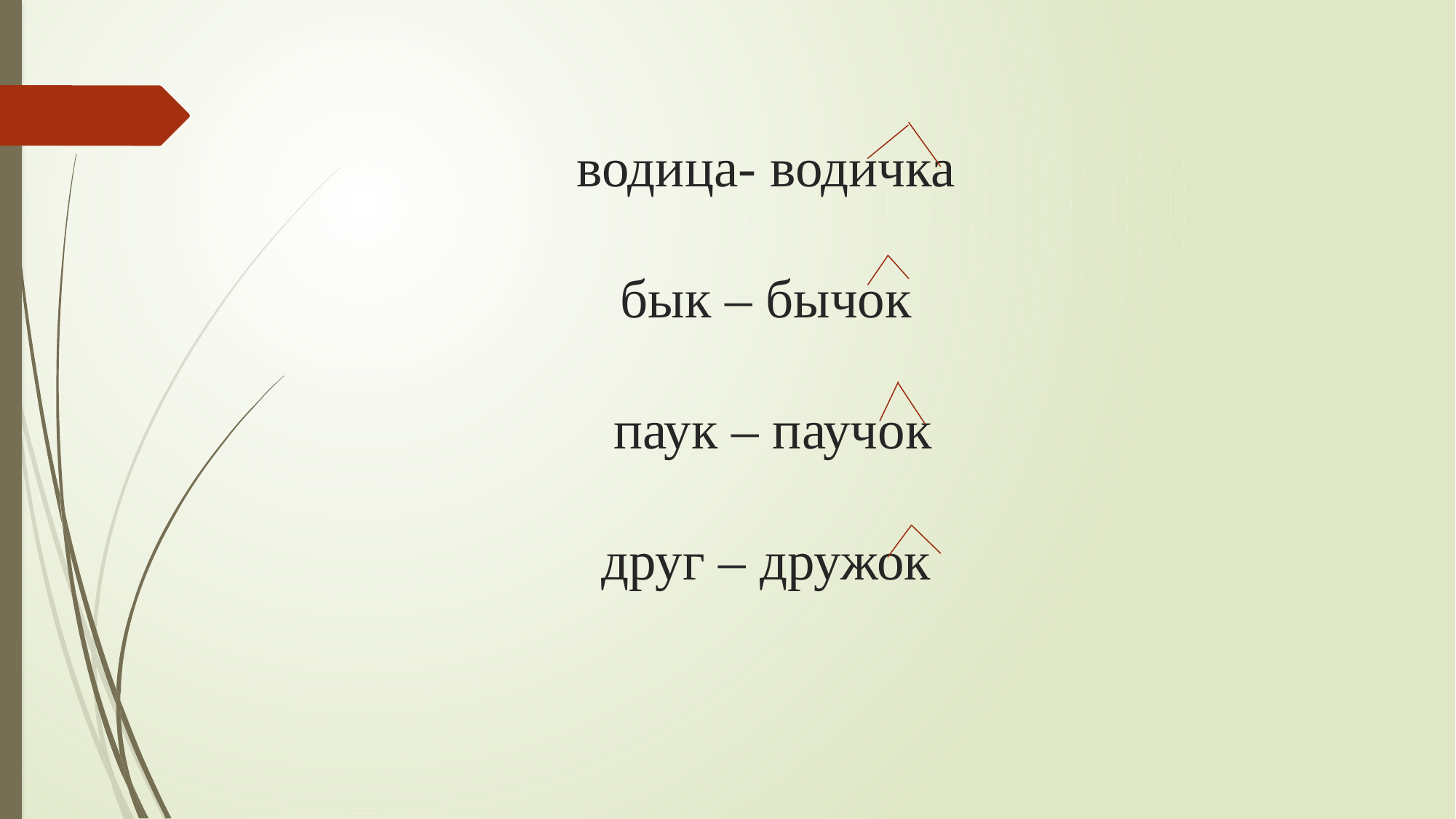

# водица- водичка бык – бычок паук – паучок друг – дружок